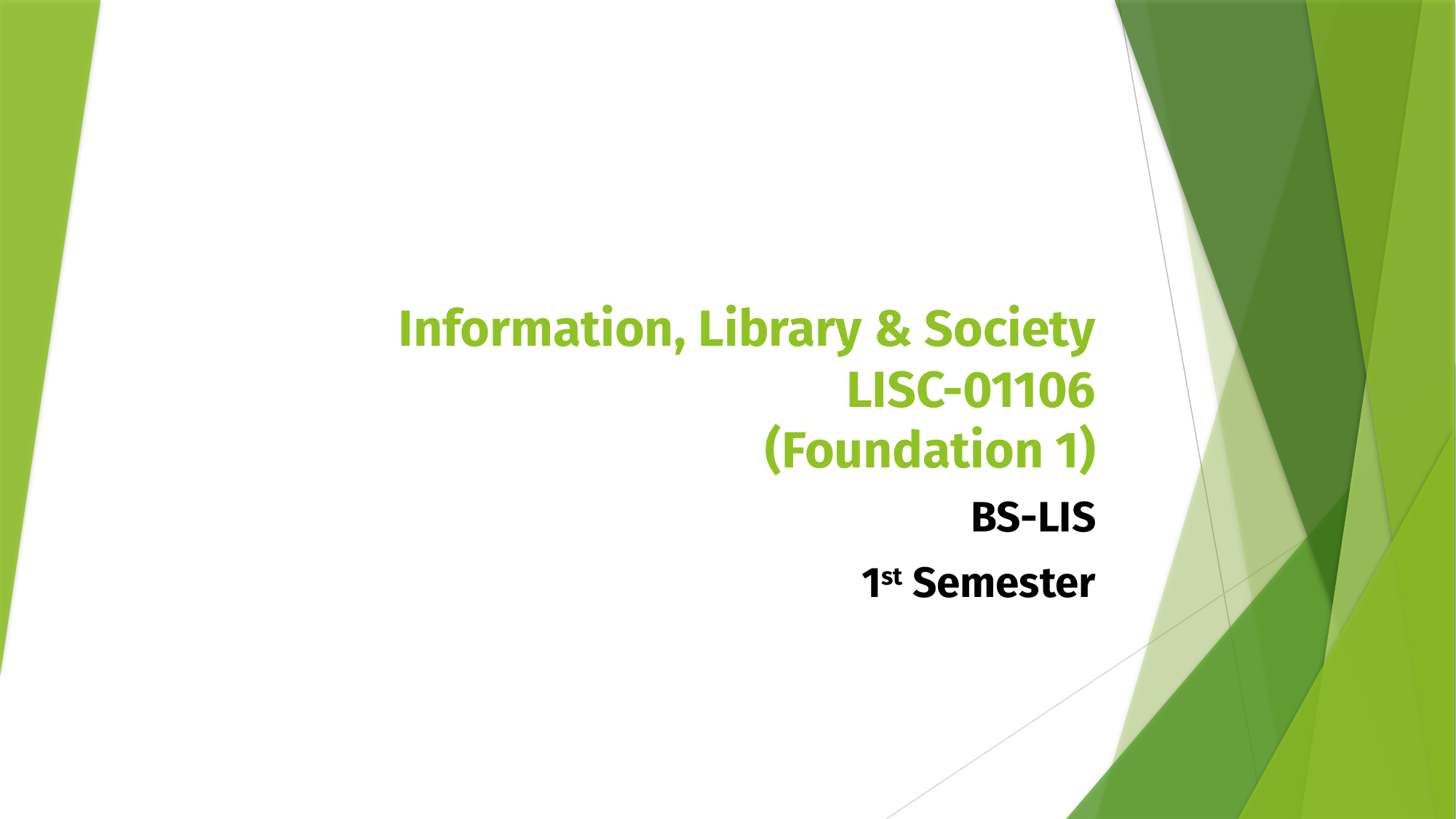

# Information, Library & Society LISC-01106 (Foundation 1)
BS-LIS
1st Semester